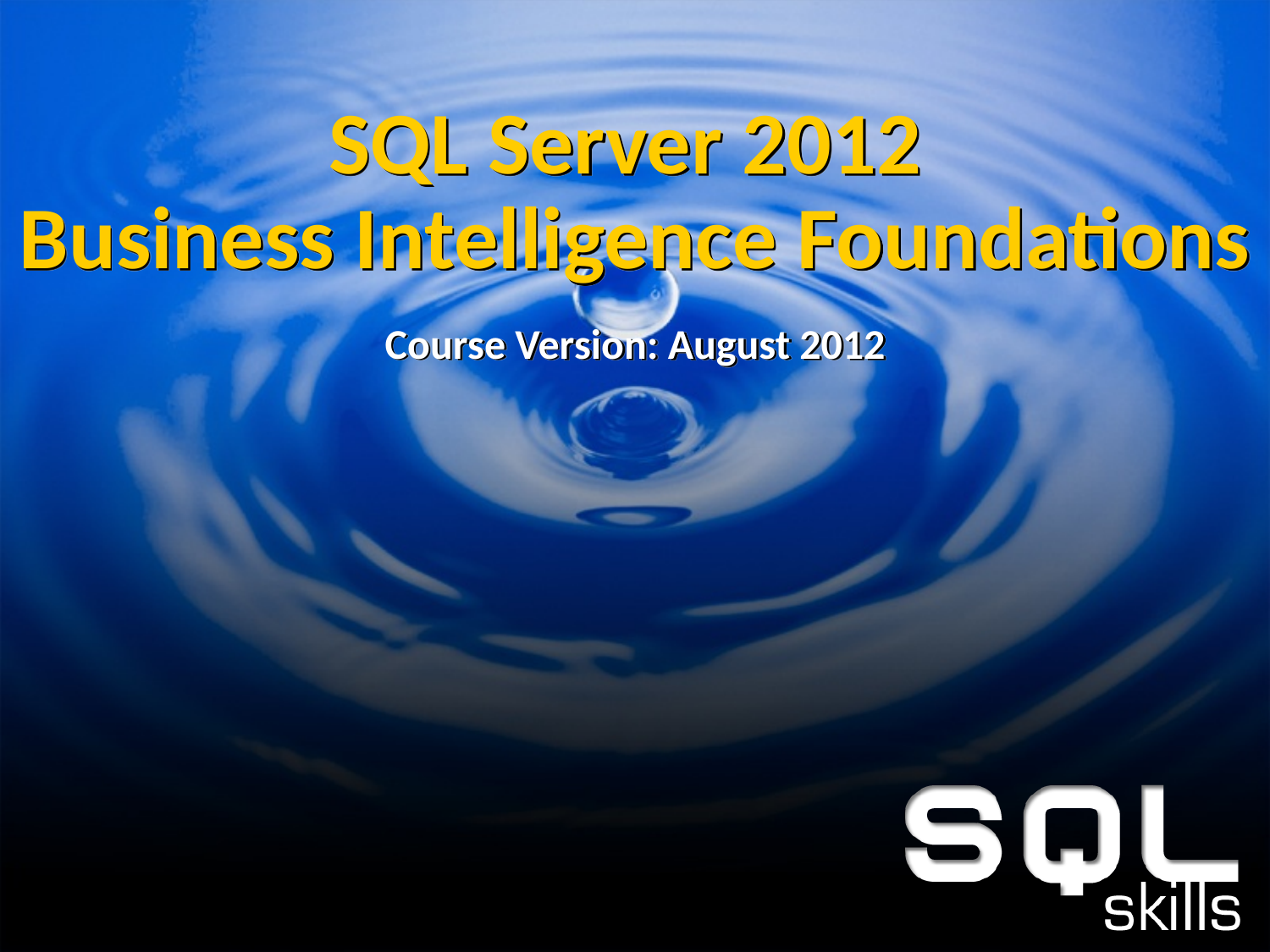

# SQL Server 2012 Business Intelligence Foundations Course Version: August 2012